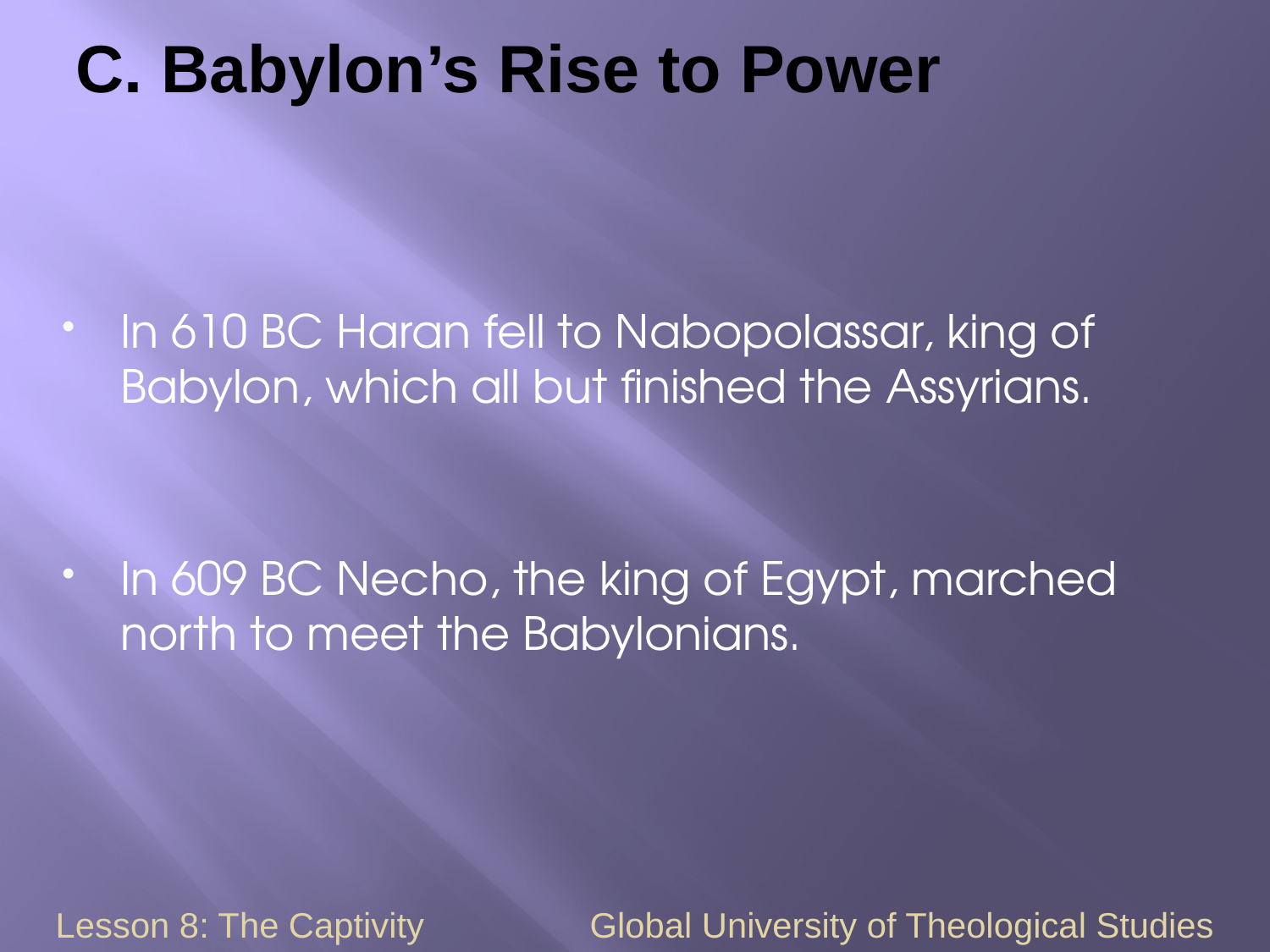

# C. Babylon’s Rise to Power
In 610 BC Haran fell to Nabopolassar, king of Babylon, which all but finished the Assyrians.

In 609 BC Necho, the king of Egypt, marched north to meet the Babylonians.
Lesson 8: The Captivity                 Global University of Theological Studies